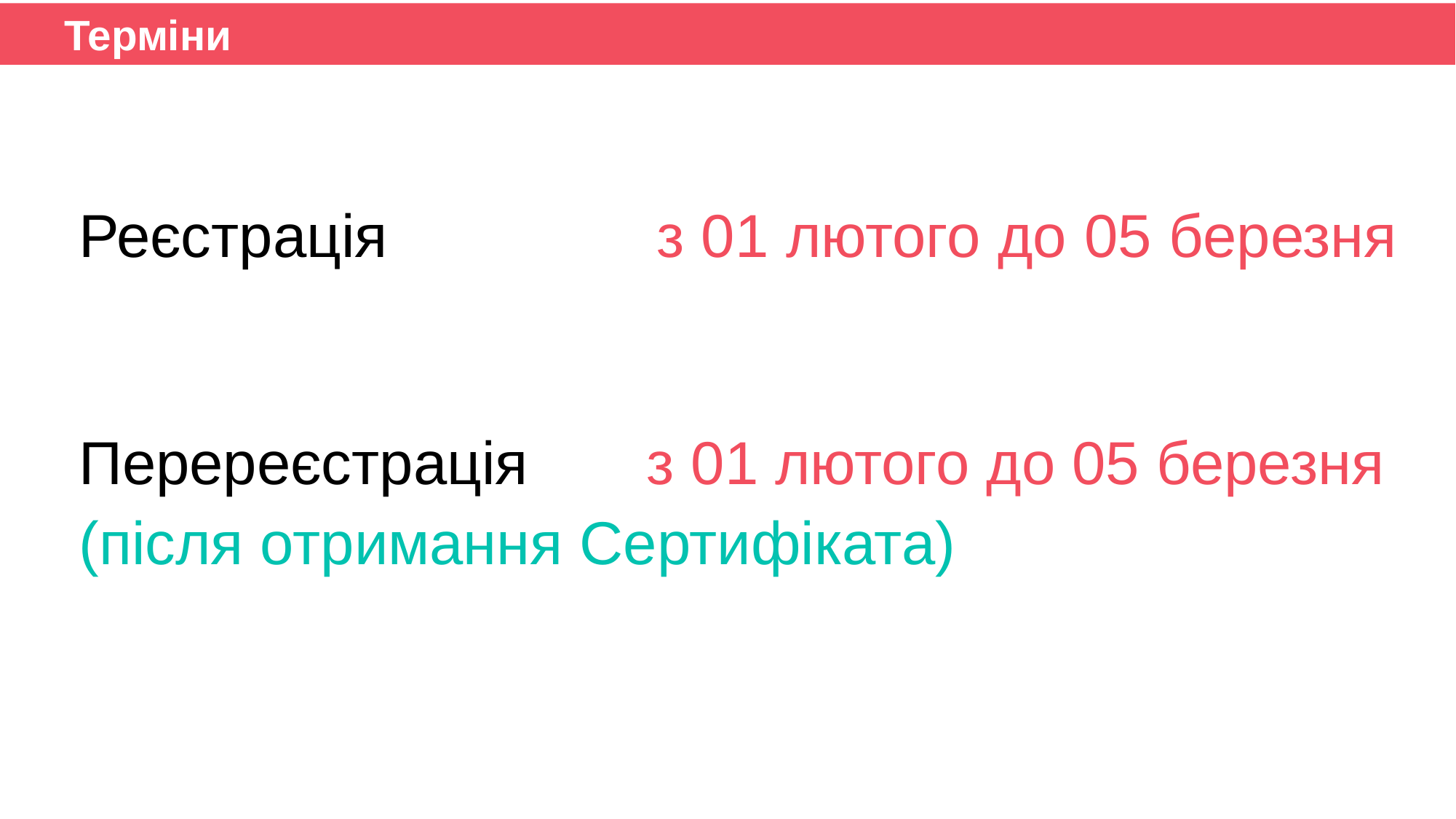

Терміни
Реєстрація 		        з 01 лютого до 05 березня

Перереєстрація       з 01 лютого до 05 березня
(після отримання Сертифіката)